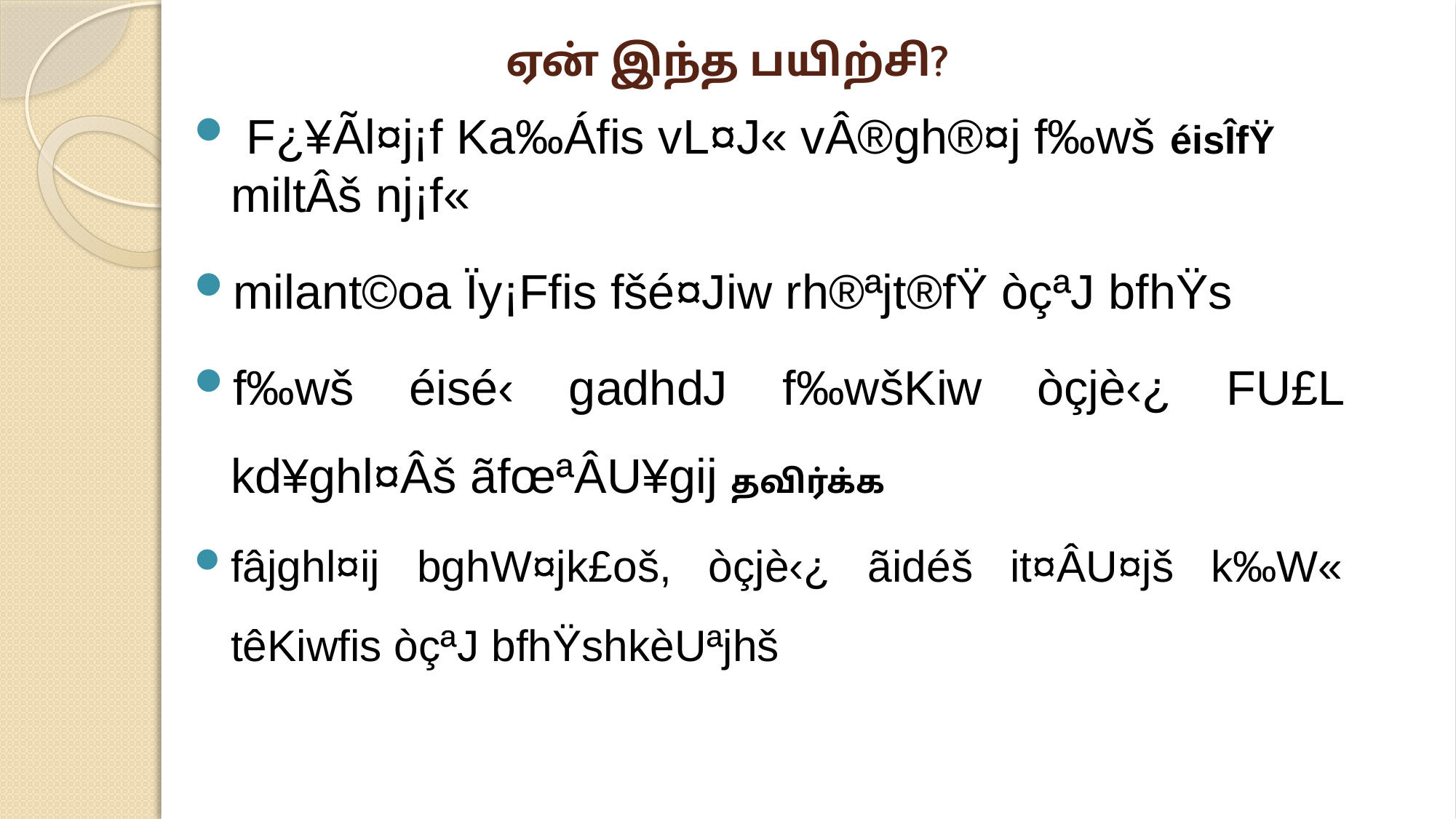

# ஏன் இந்த பயிற்சி?
 F¿¥Ãl¤j¡f Ka‰Áfis vL¤J« vÂ®gh®¤j f‰wš éisÎfŸ miltÂš nj¡f«
milant©oa Ïy¡Ffis fšé¤Jiw rh®ªjt®fŸ òçªJ bfhŸs
f‰wš éisé‹ gadhdJ f‰wšKiw òçjè‹¿ FU£L kd¥ghl¤Âš ãfœªÂU¥gij தவிர்க்க
fâjghl¤ij bghW¤jk£oš, òçjè‹¿ ãidéš it¤ÂU¤jš k‰W« têKiwfis òçªJ bfhŸshkèUªjhš